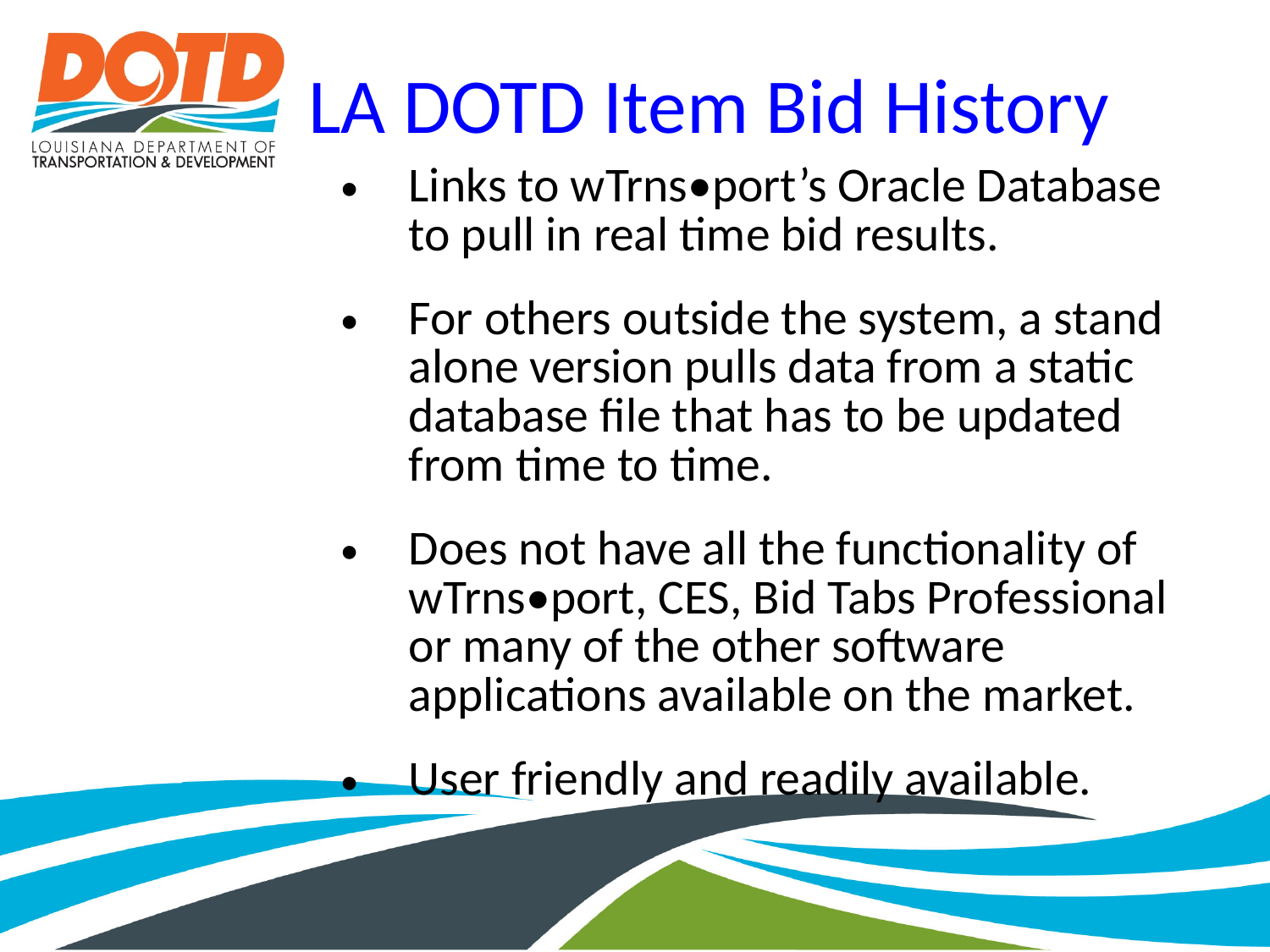

LA DOTD Item Bid History
Links to wTrns•port’s Oracle Database to pull in real time bid results.

For others outside the system, a stand alone version pulls data from a static database file that has to be updated from time to time.

Does not have all the functionality of wTrns•port, CES, Bid Tabs Professional or many of the other software applications available on the market.

User friendly and readily available.